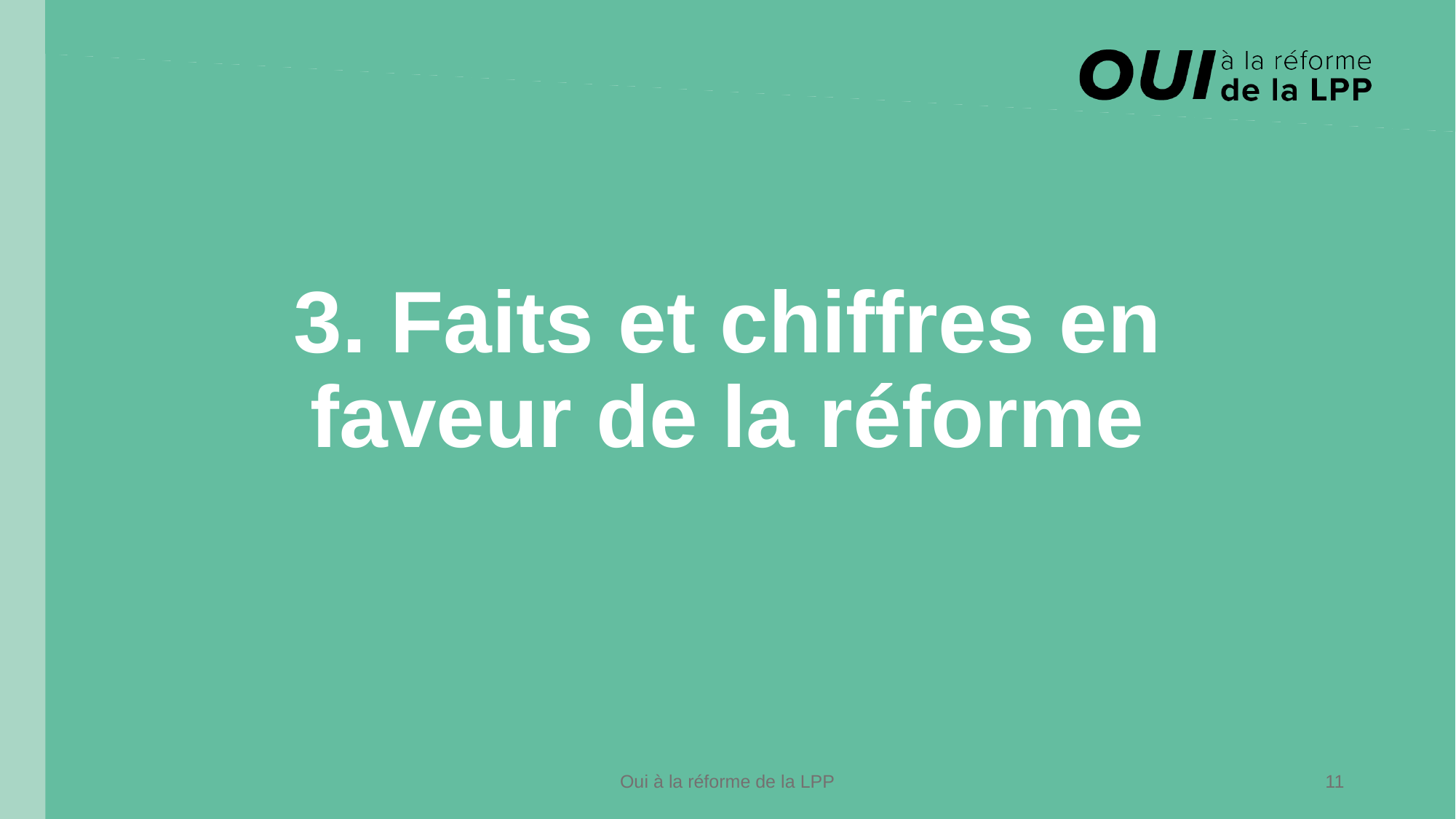

# 3. Faits et chiffres en faveur de la réforme
Oui à la réforme de la LPP
11